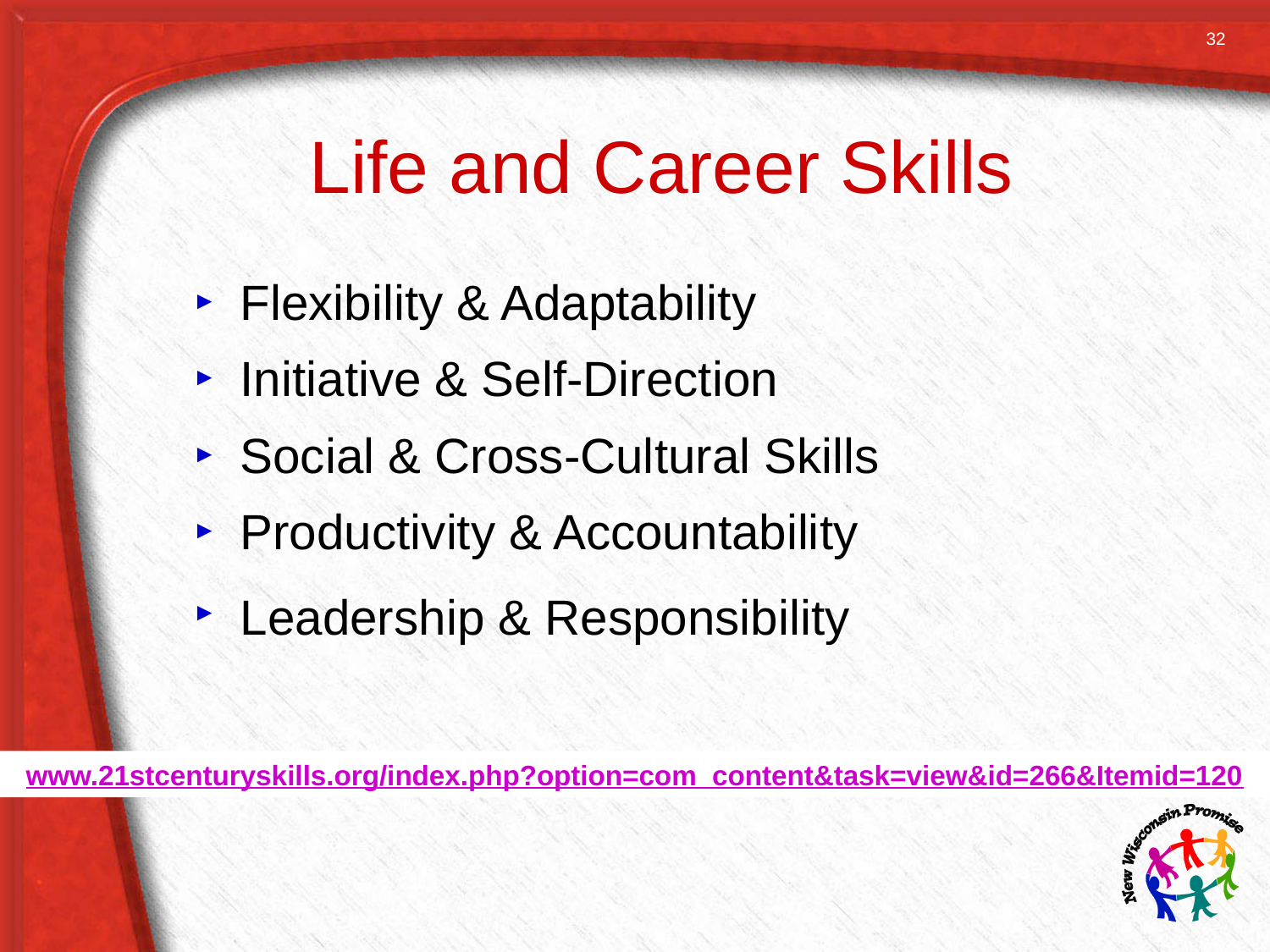

32
# Life and Career Skills
Flexibility & Adaptability
Initiative & Self-Direction
Social & Cross-Cultural Skills
Productivity & Accountability
Leadership & Responsibility
www.21stcenturyskills.org/index.php?option=com_content&task=view&id=266&Itemid=120